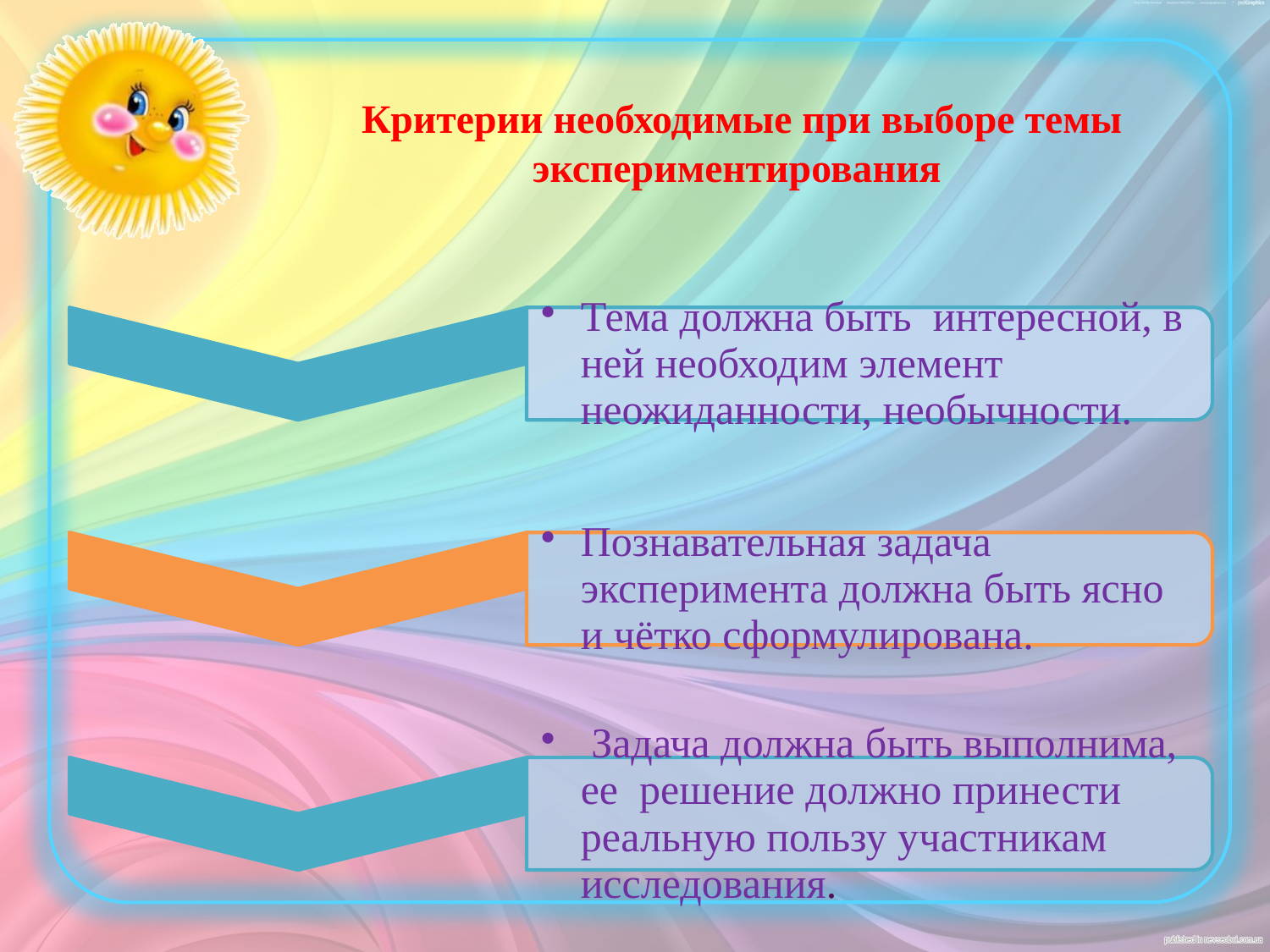

# Критерии необходимые при выборе темы экспериментирования
Тема должна быть  интересной, в ней необходим элемент неожиданности, необычности.
Познавательная задача эксперимента должна быть ясно и чётко сформулирована.
 Задача должна быть выполнима, ее  решение должно принести реальную пользу участникам исследования.